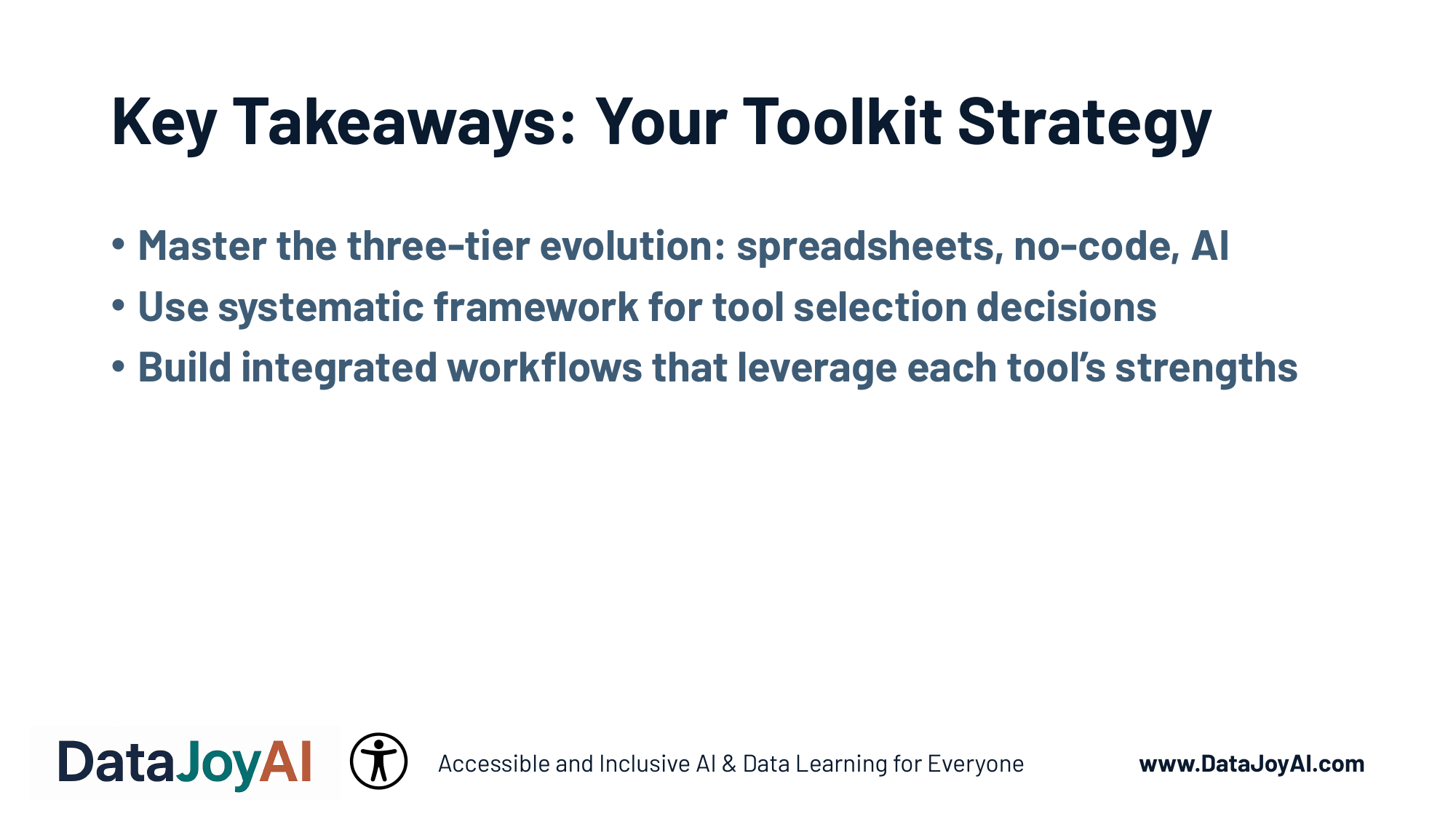

# Key Takeaways: Your Toolkit Strategy
Master the three-tier evolution: spreadsheets, no-code, AI
Use systematic framework for tool selection decisions
Build integrated workflows that leverage each tool’s strengths